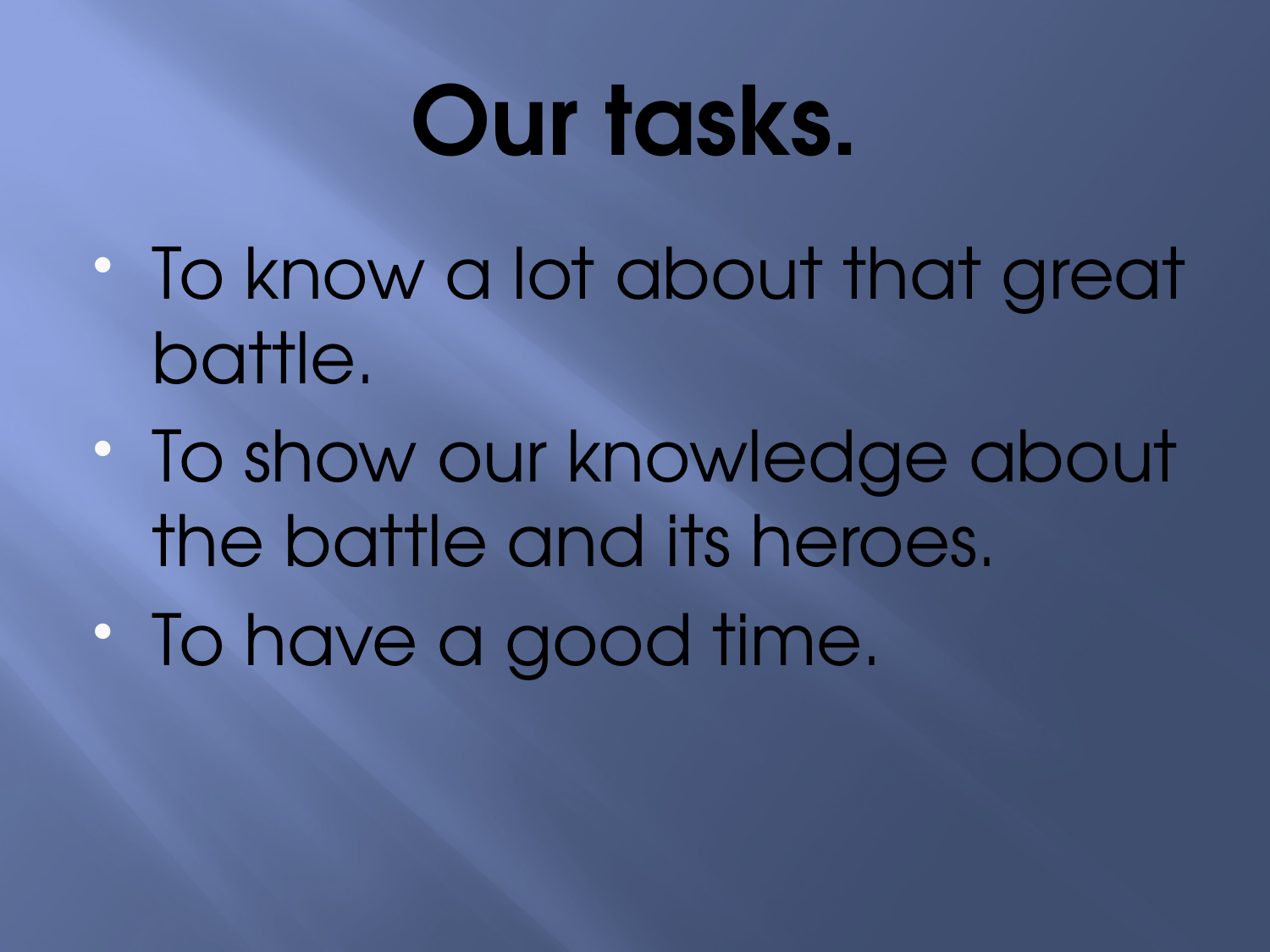

# Our tasks.
To know a lot about that great battle.
To show our knowledge about the battle and its heroes.
To have a good time.